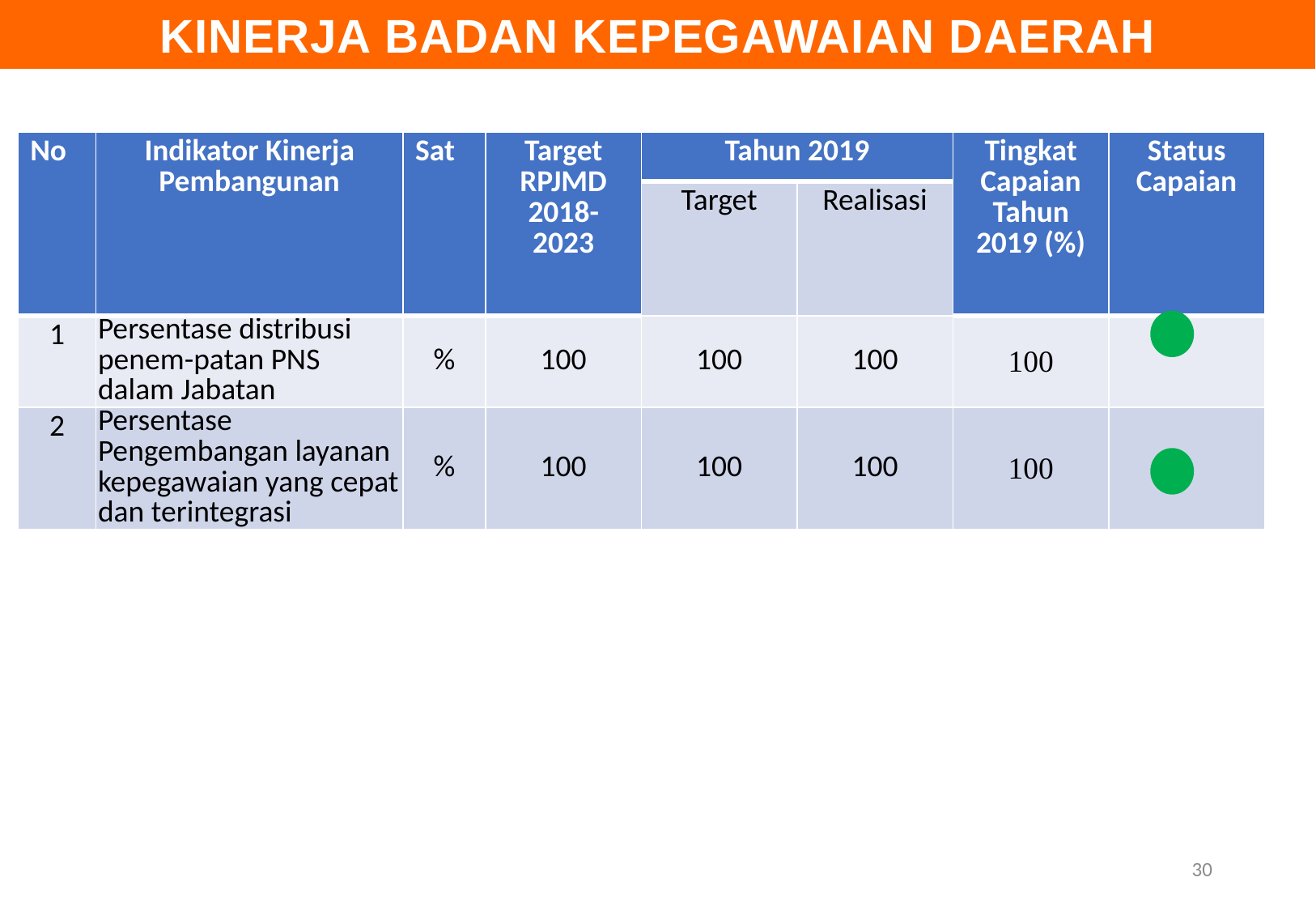

KINERJA BADAN KEPEGAWAIAN DAERAH
| No | Indikator Kinerja Pembangunan | Sat | Target RPJMD 2018-2023 | Tahun 2019 |  | Tingkat Capaian Tahun 2019 (%) | Status Capaian |
| --- | --- | --- | --- | --- | --- | --- | --- |
|  |  |  |  | Target | Realisasi |  |  |
| 1 | Persentase distribusi penem-patan PNS dalam Jabatan | % | 100 | 100 | 100 | 100 |  |
| 2 | Persentase Pengembangan layanan kepegawaian yang cepat dan terintegrasi | % | 100 | 100 | 100 | 100 |  |

30